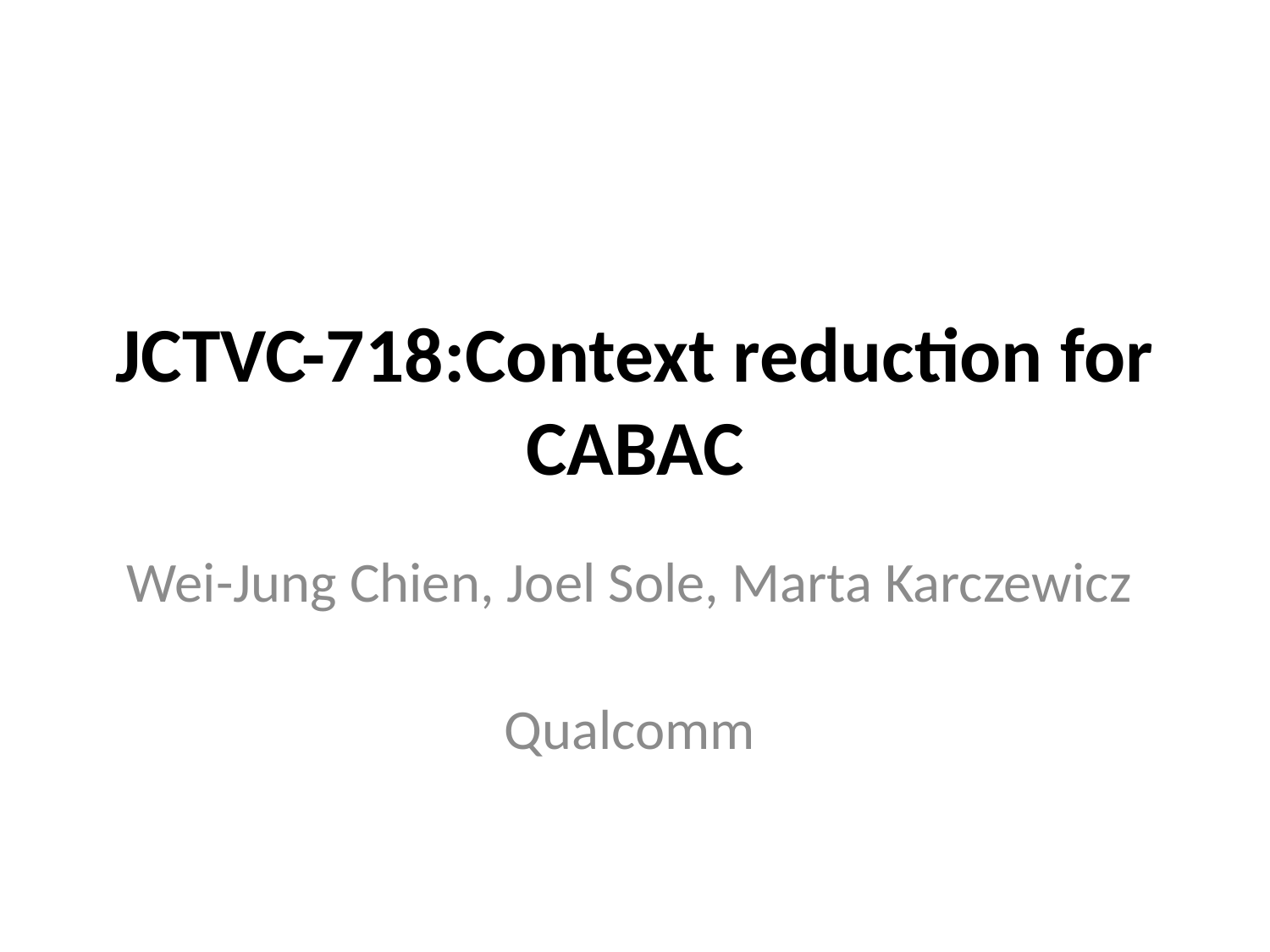

# JCTVC-718:Context reduction for CABAC
Wei-Jung Chien, Joel Sole, Marta Karczewicz
Qualcomm